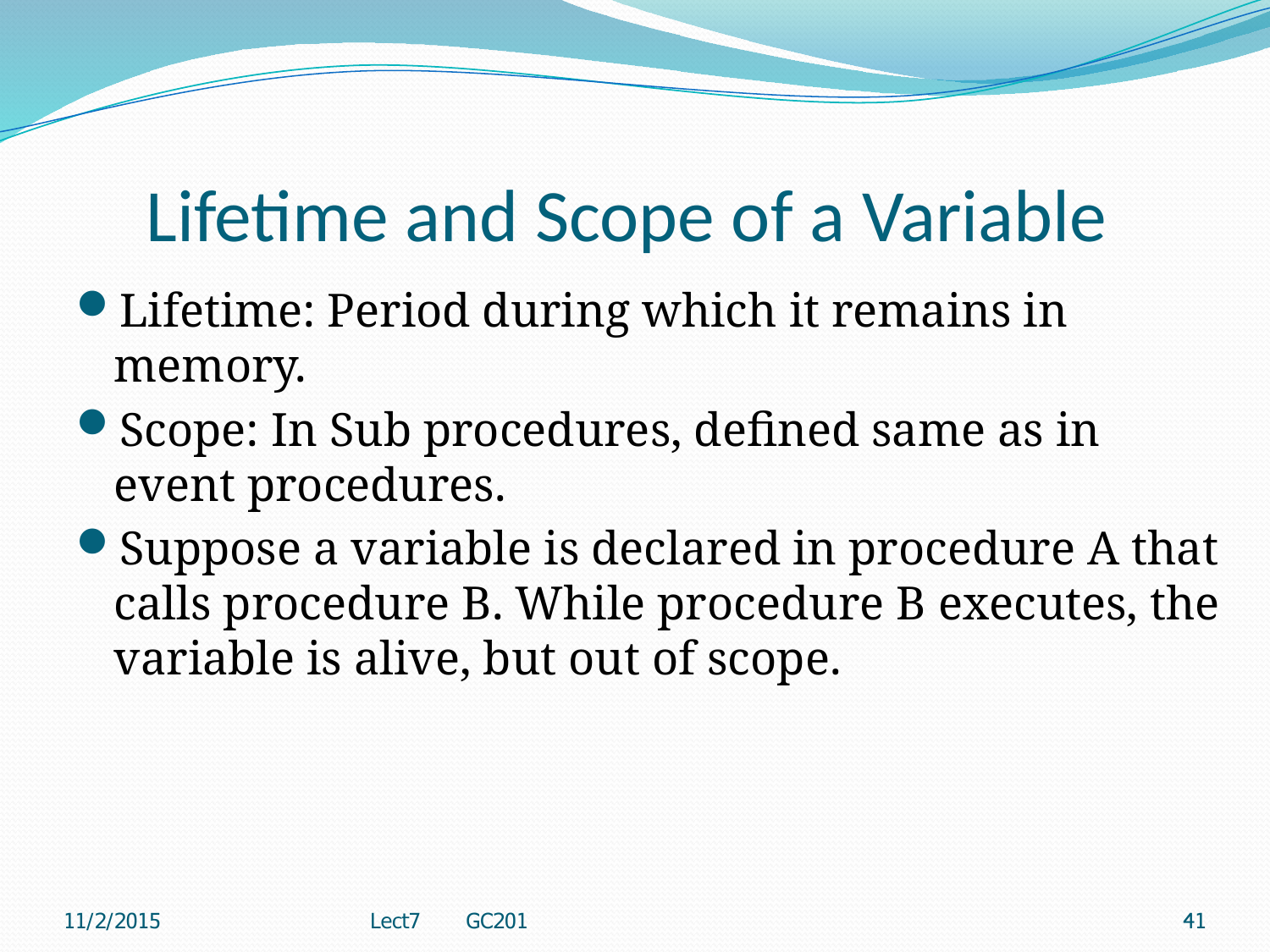

# Lifetime and Scope of a Variable
Lifetime: Period during which it remains in memory.
Scope: In Sub procedures, defined same as in event procedures.
Suppose a variable is declared in procedure A that calls procedure B. While procedure B executes, the variable is alive, but out of scope.
11/2/2015
Lect7       GC201
41